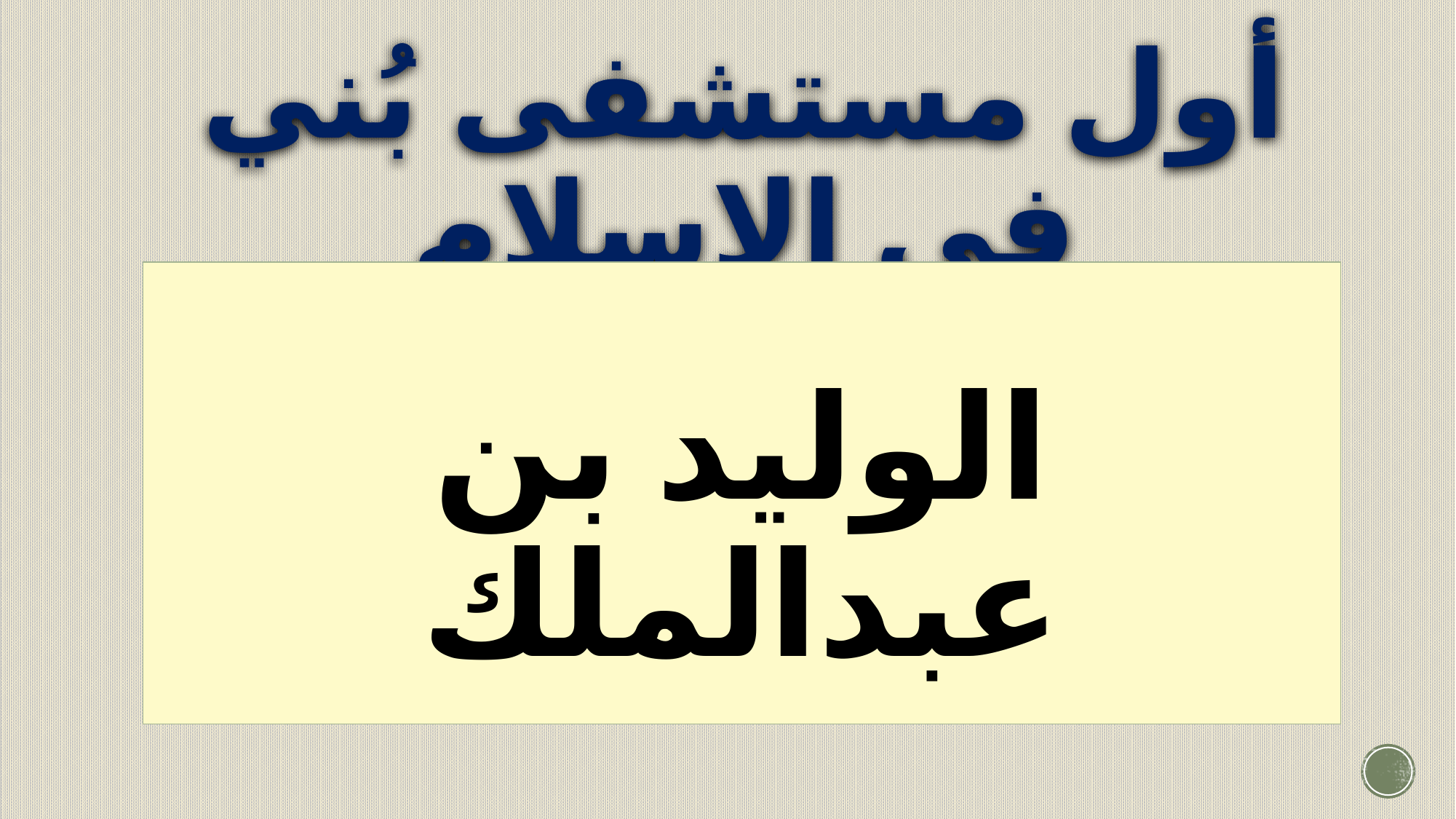

# أول مستشفى بُني في الإسلام

الوليد بن عبدالملك